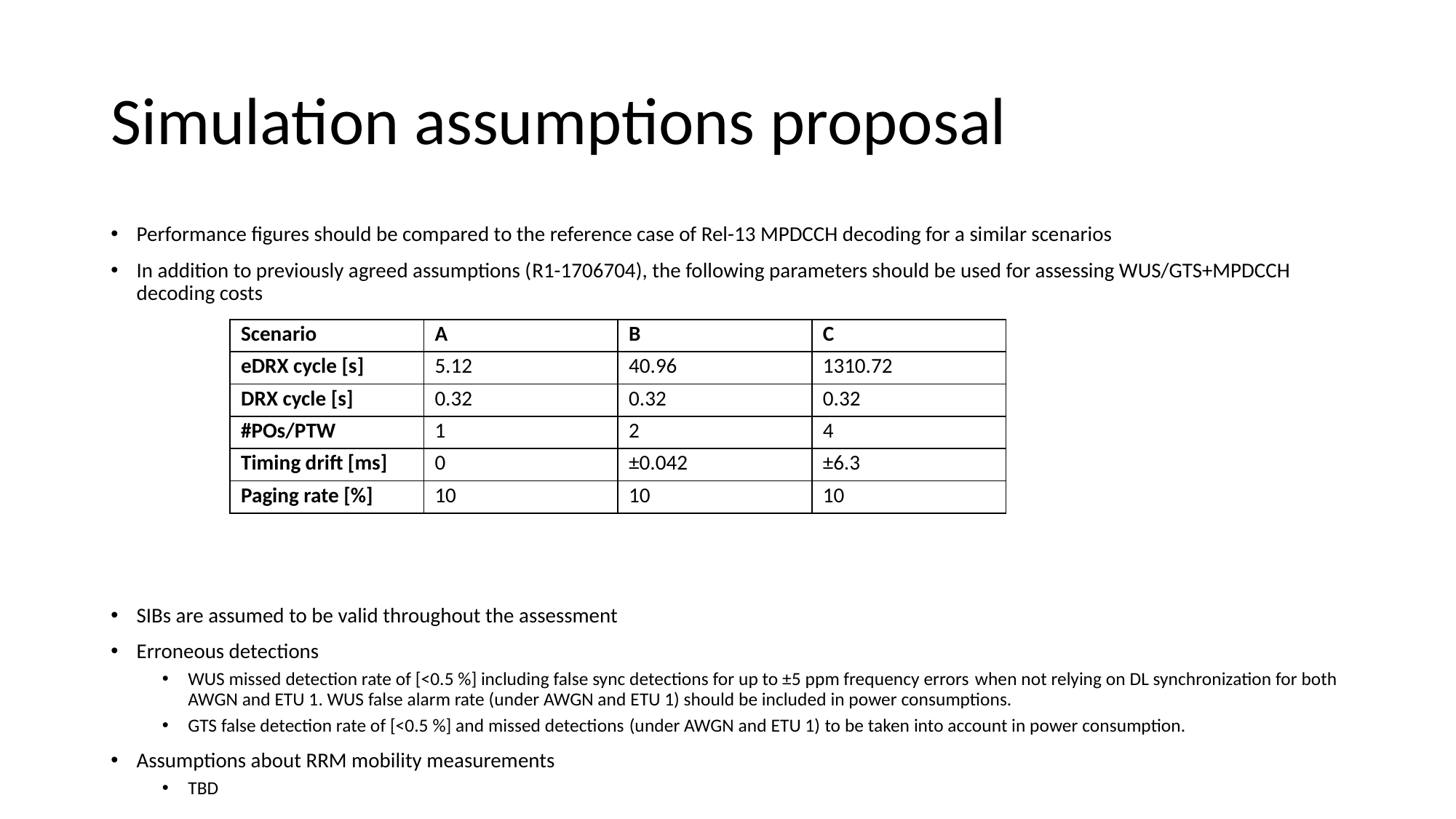

# Simulation assumptions proposal
Performance figures should be compared to the reference case of Rel-13 MPDCCH decoding for a similar scenarios
In addition to previously agreed assumptions (R1-1706704), the following parameters should be used for assessing WUS/GTS+MPDCCH decoding costs

SIBs are assumed to be valid throughout the assessment
Erroneous detections
WUS missed detection rate of [<0.5 %] including false sync detections for up to ±5 ppm frequency errors when not relying on DL synchronization for both AWGN and ETU 1. WUS false alarm rate (under AWGN and ETU 1) should be included in power consumptions.
GTS false detection rate of [<0.5 %] and missed detections (under AWGN and ETU 1) to be taken into account in power consumption.
Assumptions about RRM mobility measurements
TBD
| Scenario | A | B | C |
| --- | --- | --- | --- |
| eDRX cycle [s] | 5.12 | 40.96 | 1310.72 |
| DRX cycle [s] | 0.32 | 0.32 | 0.32 |
| #POs/PTW | 1 | 2 | 4 |
| Timing drift [ms] | 0 | ±0.042 | ±6.3 |
| Paging rate [%] | 10 | 10 | 10 |